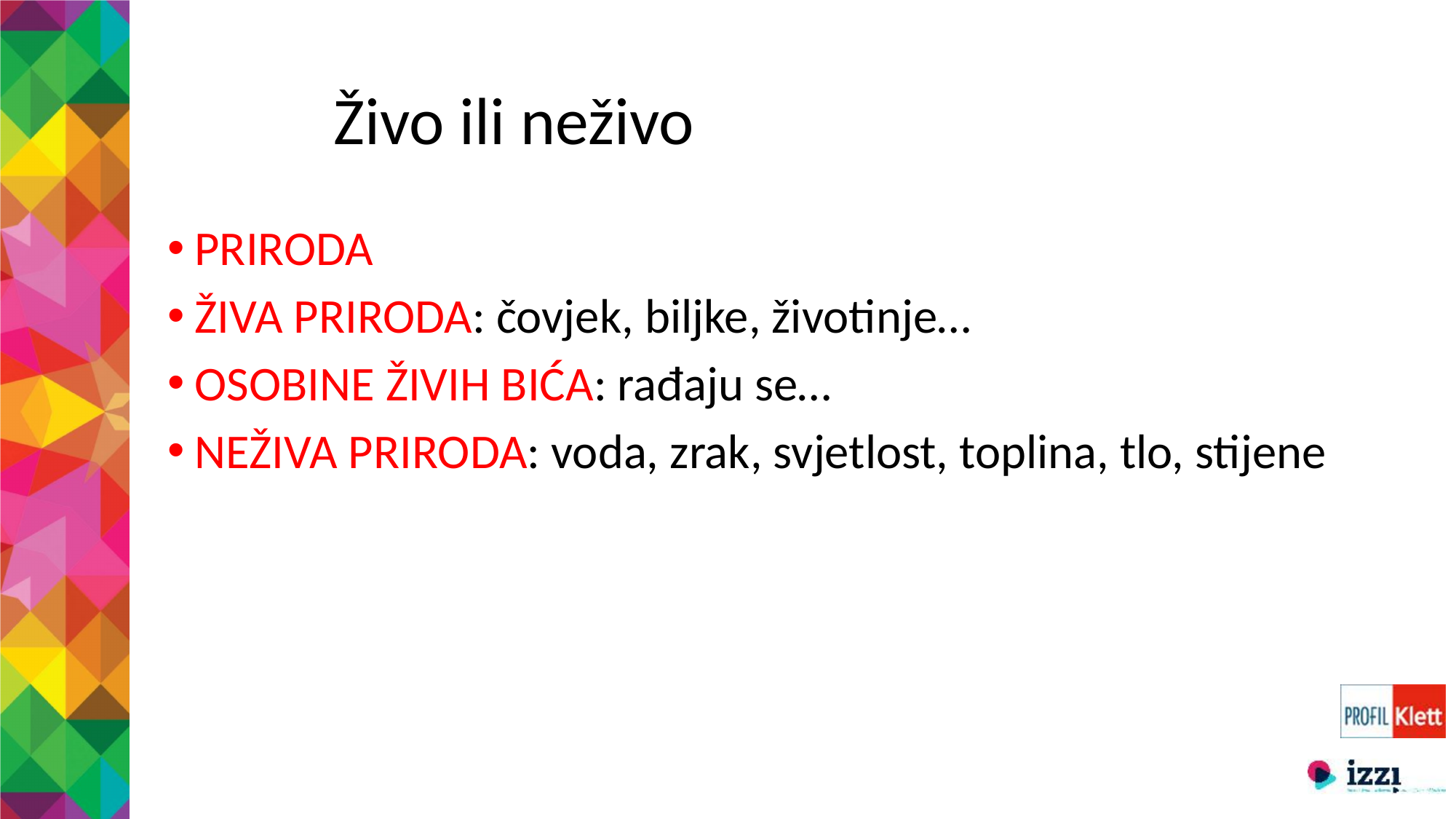

# Živo ili neživo
PRIRODA
ŽIVA PRIRODA: čovjek, biljke, životinje…
OSOBINE ŽIVIH BIĆA: rađaju se…
NEŽIVA PRIRODA: voda, zrak, svjetlost, toplina, tlo, stijene